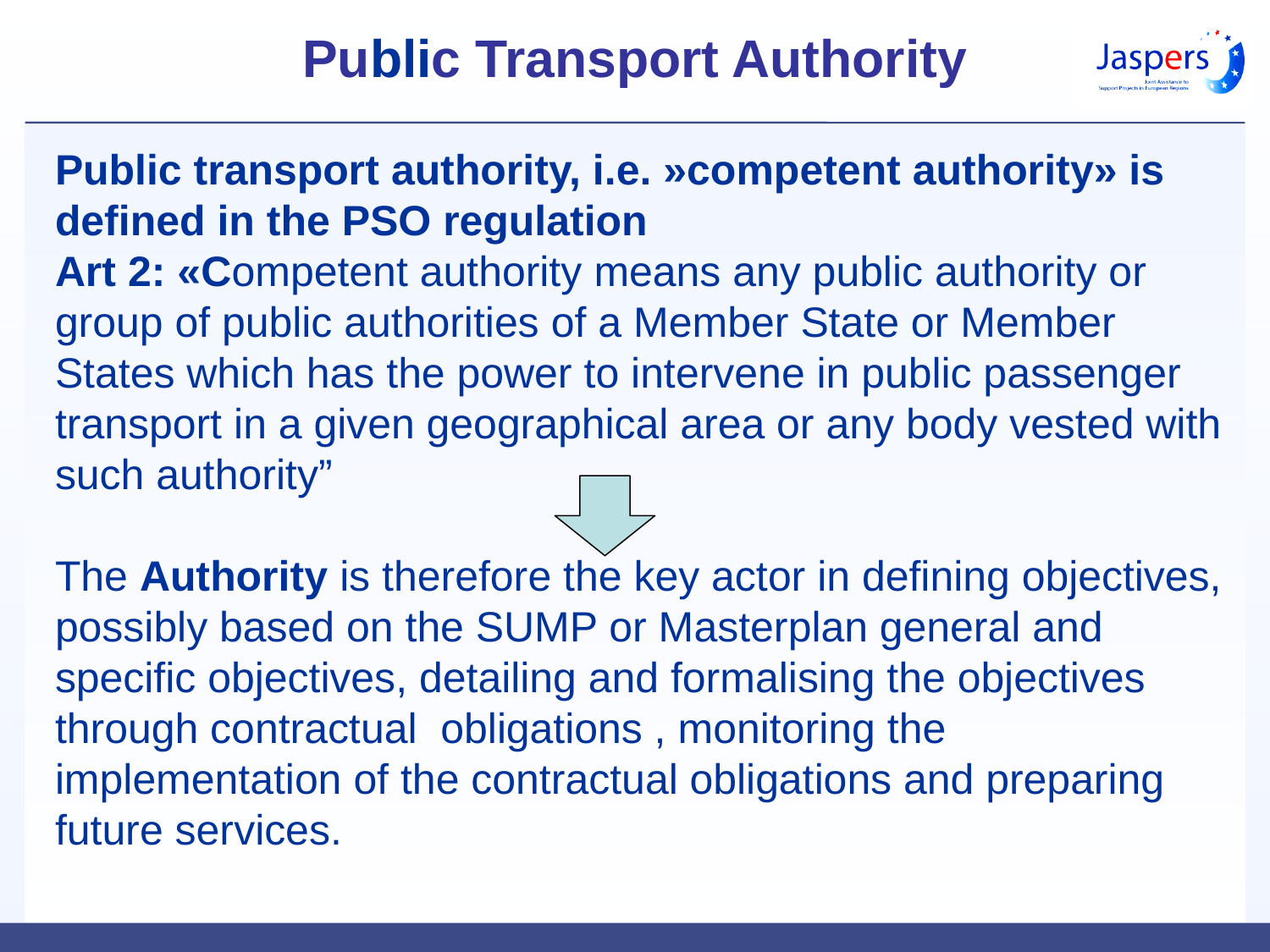

# Public Transport Authority
Public transport authority, i.e. »competent authority» is defined in the PSO regulation
Art 2: «Competent authority means any public authority or group of public authorities of a Member State or Member States which has the power to intervene in public passenger transport in a given geographical area or any body vested with such authority”

The Authority is therefore the key actor in defining objectives, possibly based on the SUMP or Masterplan general and specific objectives, detailing and formalising the objectives through contractual  obligations , monitoring the implementation of the contractual obligations and preparing future services.